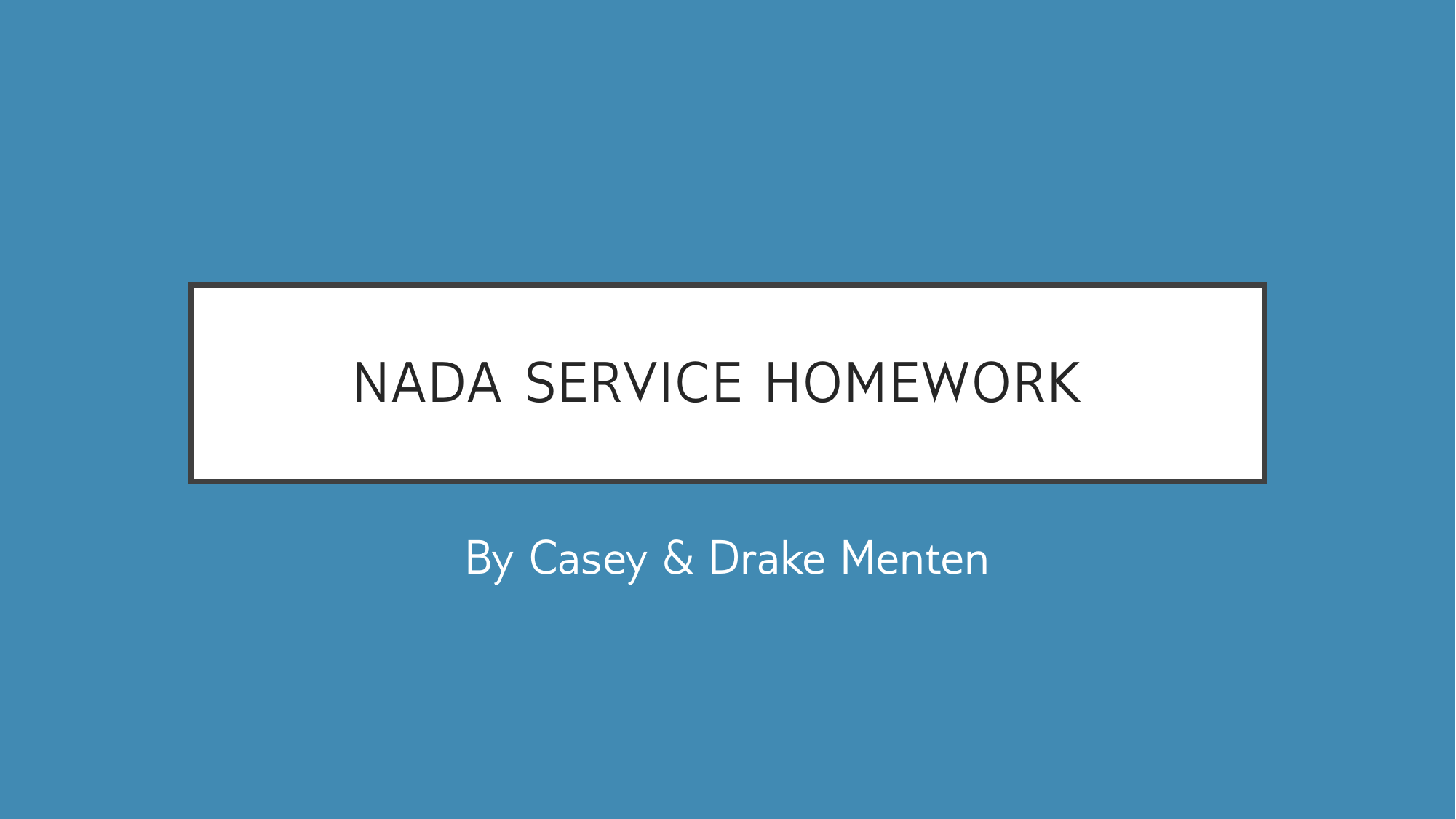

# NADA Service Homework
By Casey & Drake Menten